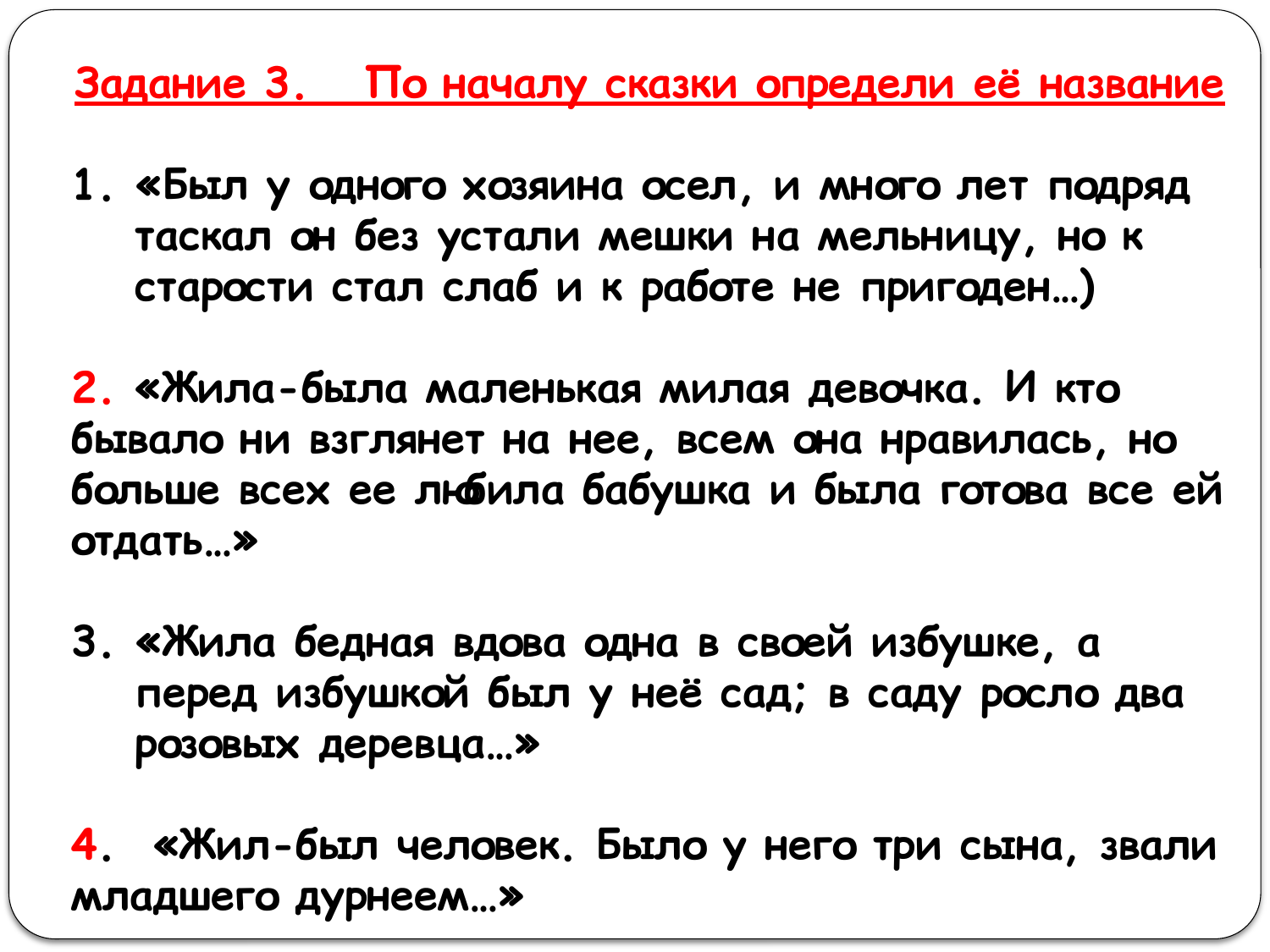

#
Задание 3.   По началу сказки определи её название

«Был у одного хозяина осел, и много лет подряд таскал он без устали мешки на мельницу, но к старости стал слаб и к работе не пригоден…)

2. «Жила-была маленькая милая девочка. И кто бывало ни взглянет на нее, всем она нравилась, но больше всех ее любила бабушка и была готова все ей отдать…»

«Жила бедная вдова одна в своей избушке, а перед избушкой был у неё сад; в саду росло два розовых деревца…»

4.  «Жил-был человек. Было у него три сына, звали младшего дурнеем…»